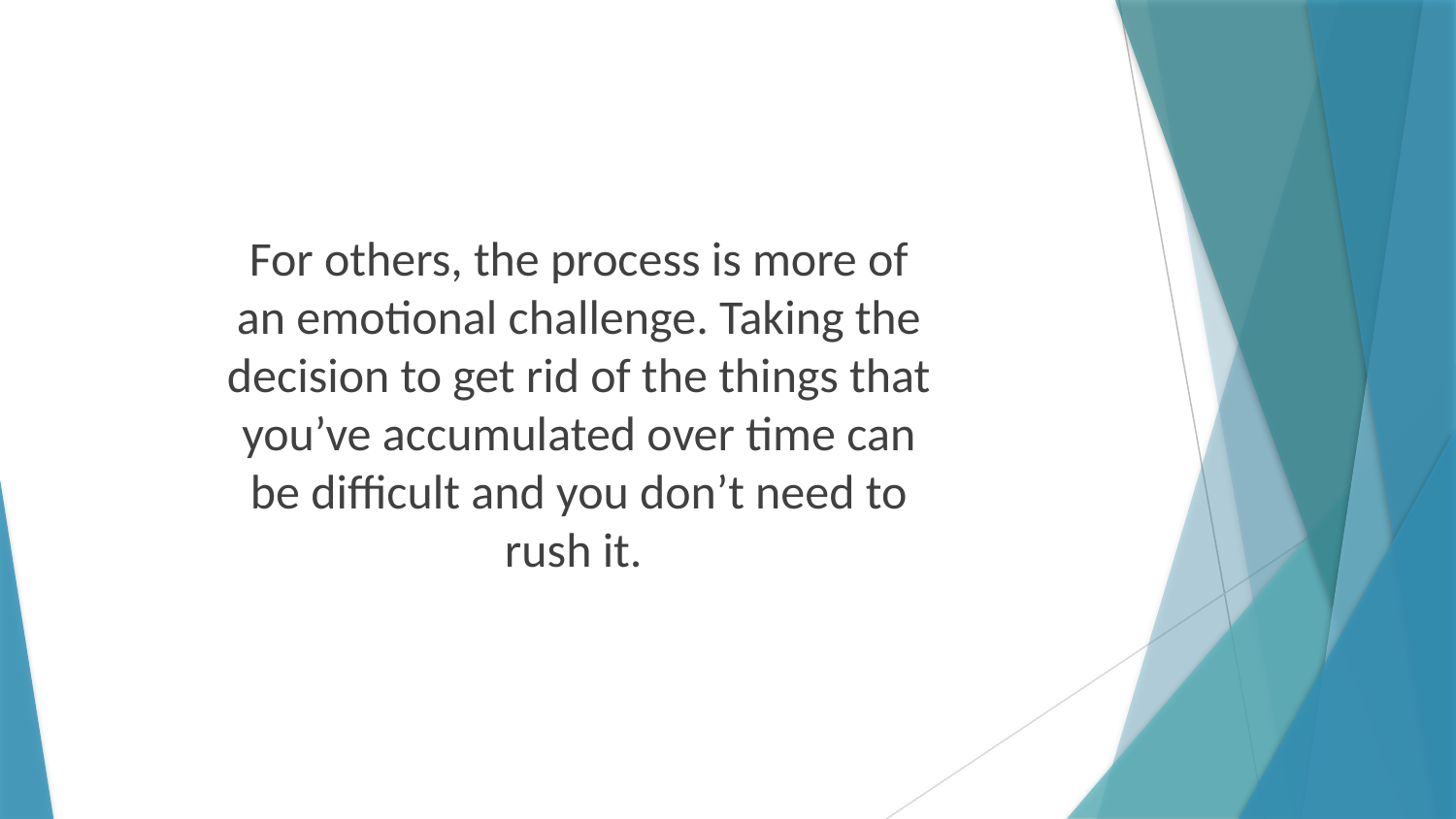

For others, the process is more of an emotional challenge. Taking the decision to get rid of the things that you’ve accumulated over time can be difficult and you don’t need to rush it.